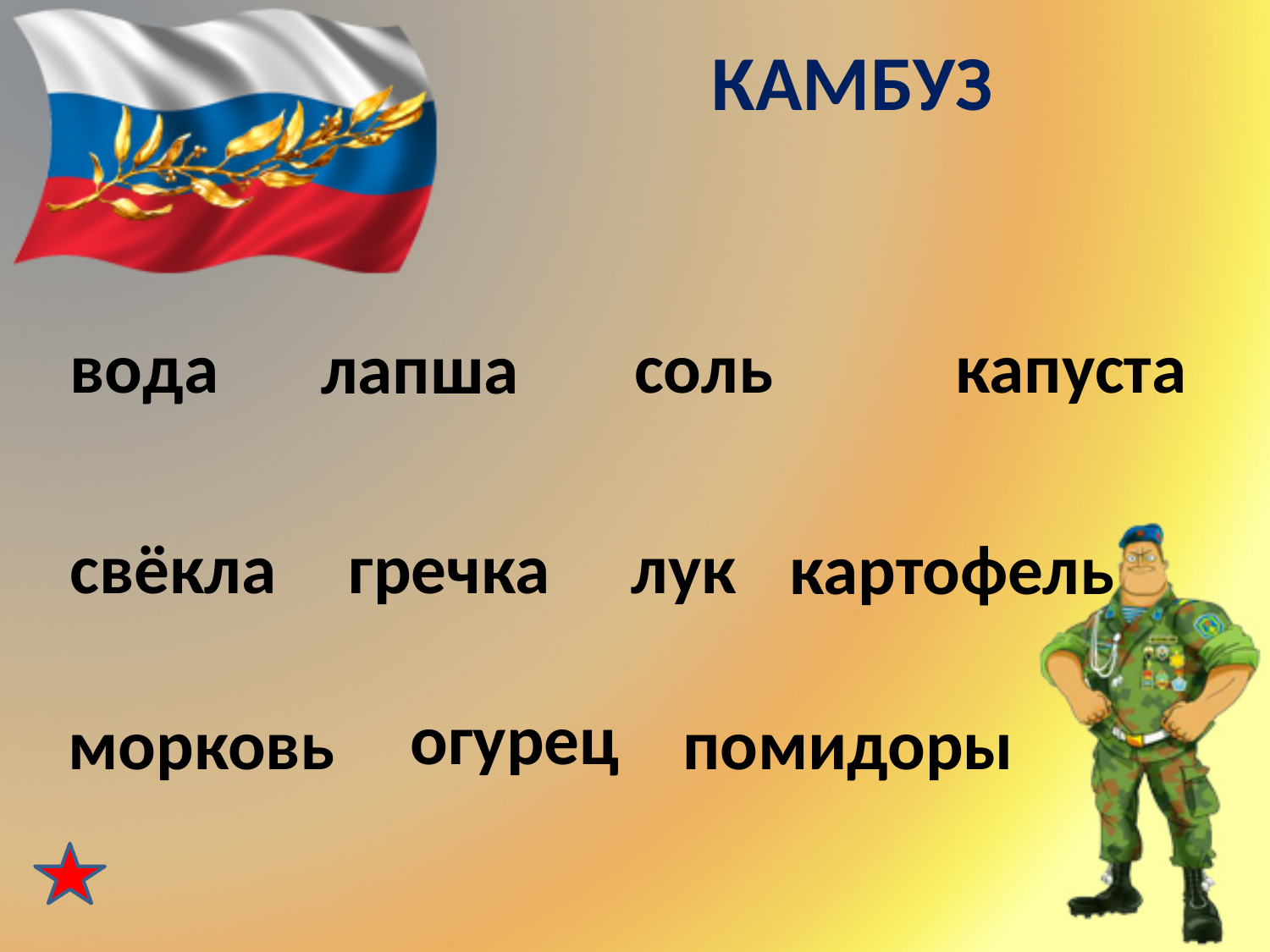

# КАМБУЗ
 капуста
соль
вода
лапша
лук
свёкла
гречка
картофель
огурец
 морковь
помидоры